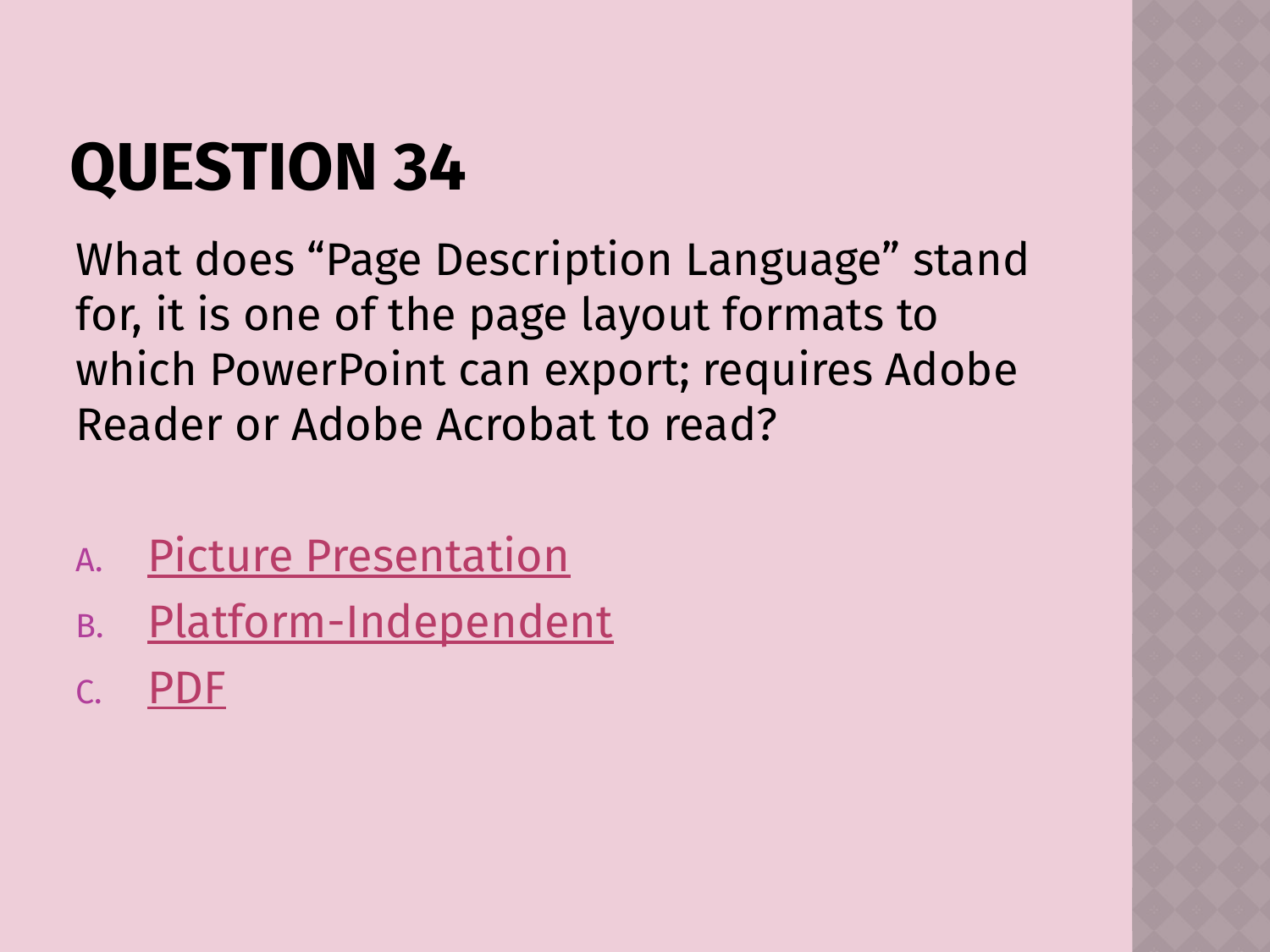

# Question 34
What does “Page Description Language” stand for, it is one of the page layout formats to which PowerPoint can export; requires Adobe Reader or Adobe Acrobat to read?

Picture Presentation
Platform-Independent
PDF